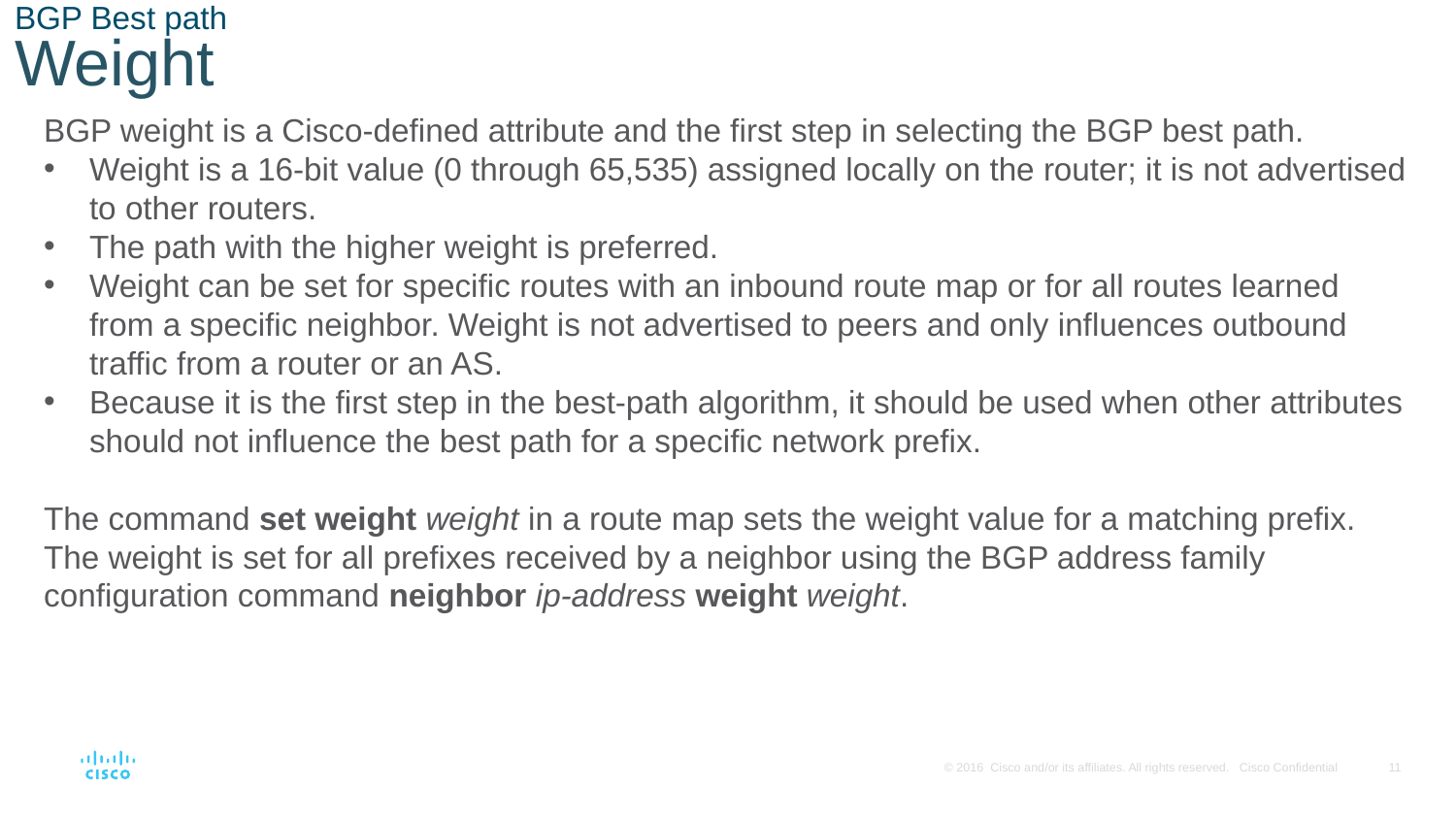

# BGP Best path Weight
BGP weight is a Cisco-defined attribute and the first step in selecting the BGP best path.
Weight is a 16-bit value (0 through 65,535) assigned locally on the router; it is not advertised to other routers.
The path with the higher weight is preferred.
Weight can be set for specific routes with an inbound route map or for all routes learned from a specific neighbor. Weight is not advertised to peers and only influences outbound traffic from a router or an AS.
Because it is the first step in the best-path algorithm, it should be used when other attributes should not influence the best path for a specific network prefix.

The command set weight weight in a route map sets the weight value for a matching prefix.
The weight is set for all prefixes received by a neighbor using the BGP address family
configuration command neighbor ip-address weight weight.